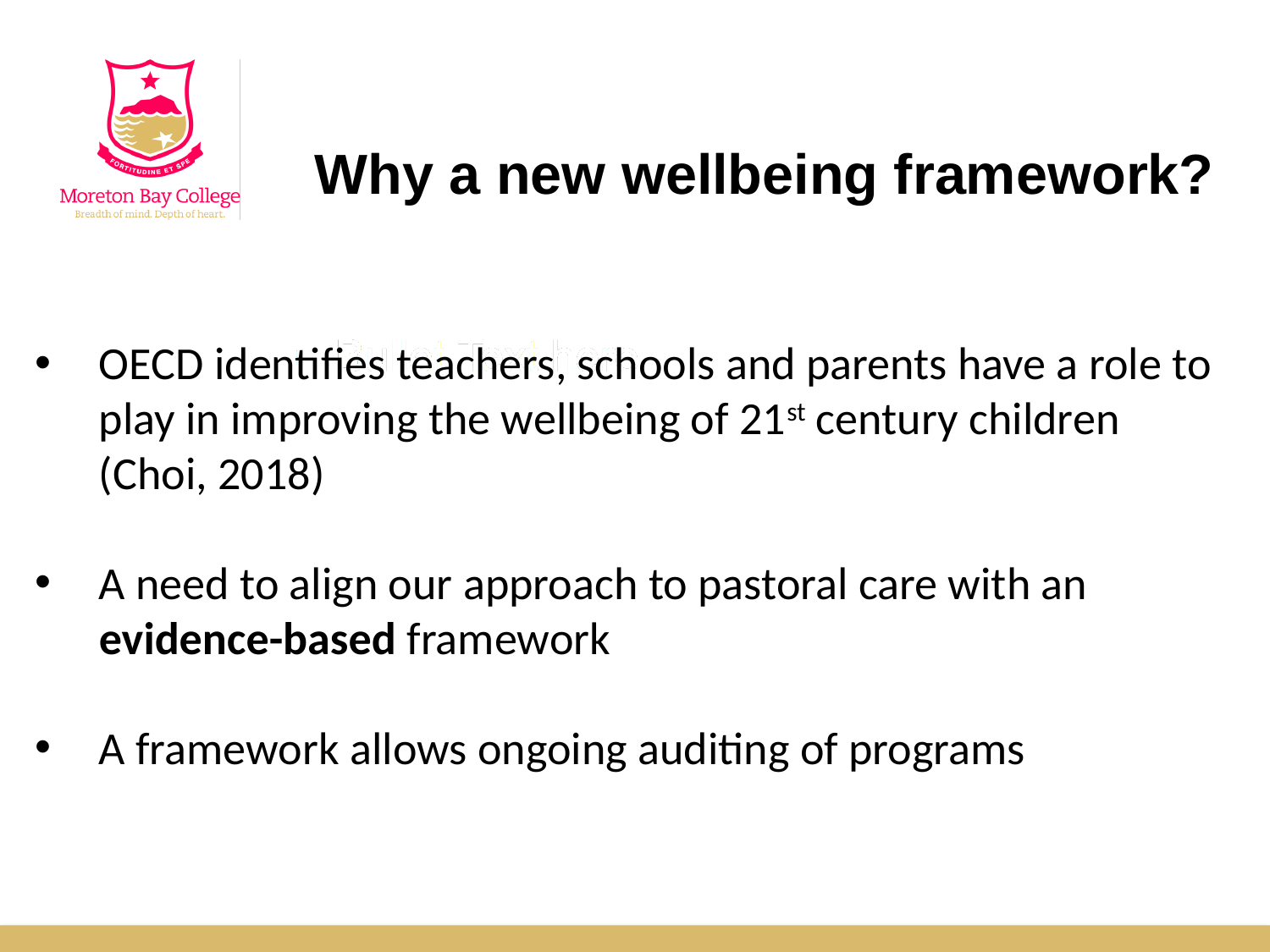

# Why a new wellbeing framework?

OECD identifies teachers, schools and parents have a role to play in improving the wellbeing of 21st century children (Choi, 2018)

A need to align our approach to pastoral care with an evidence-based framework

A framework allows ongoing auditing of programs